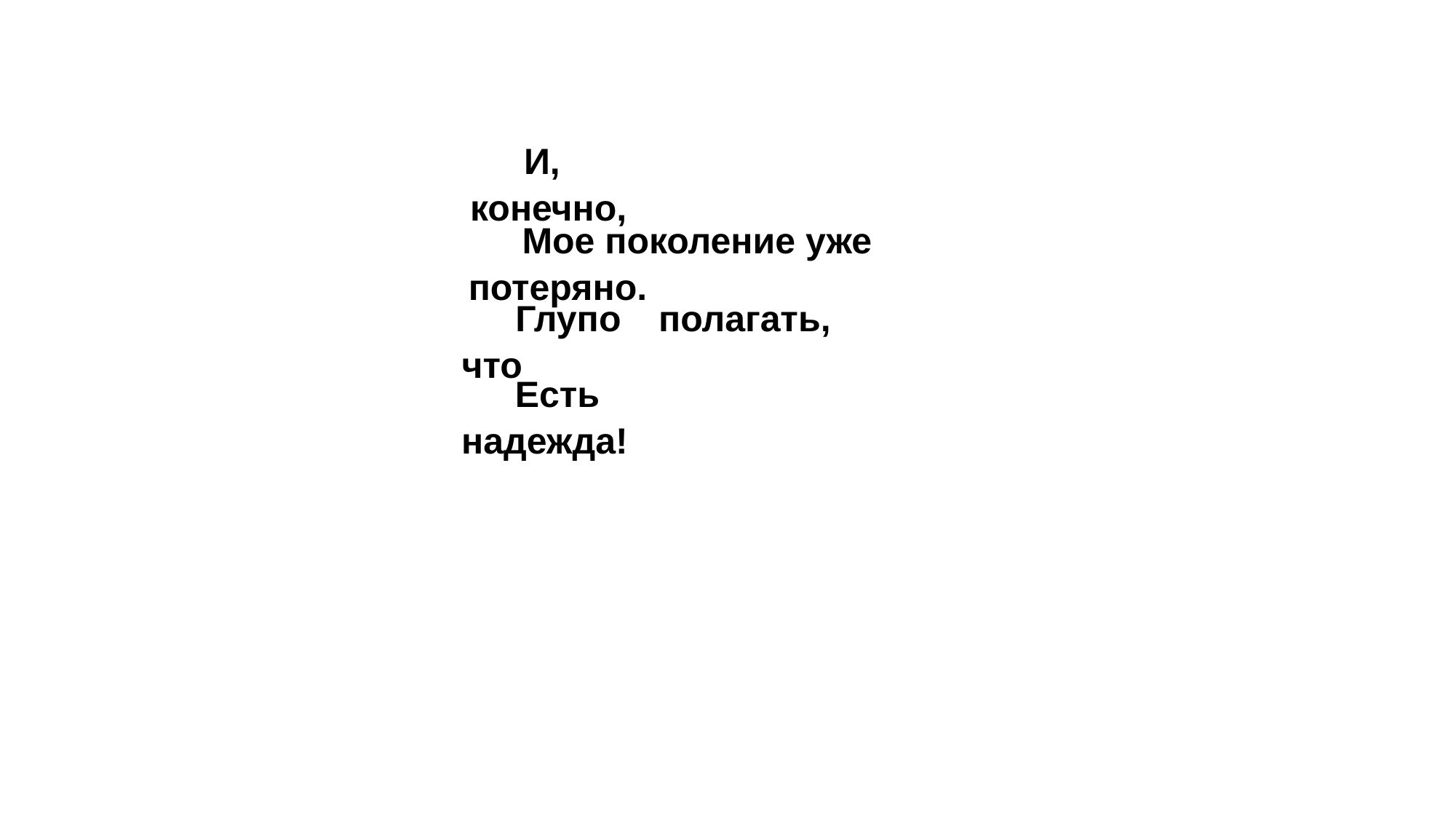

И, конечно,
Мое поколение уже потеряно.
Глупо полагать, что
Есть надежда!